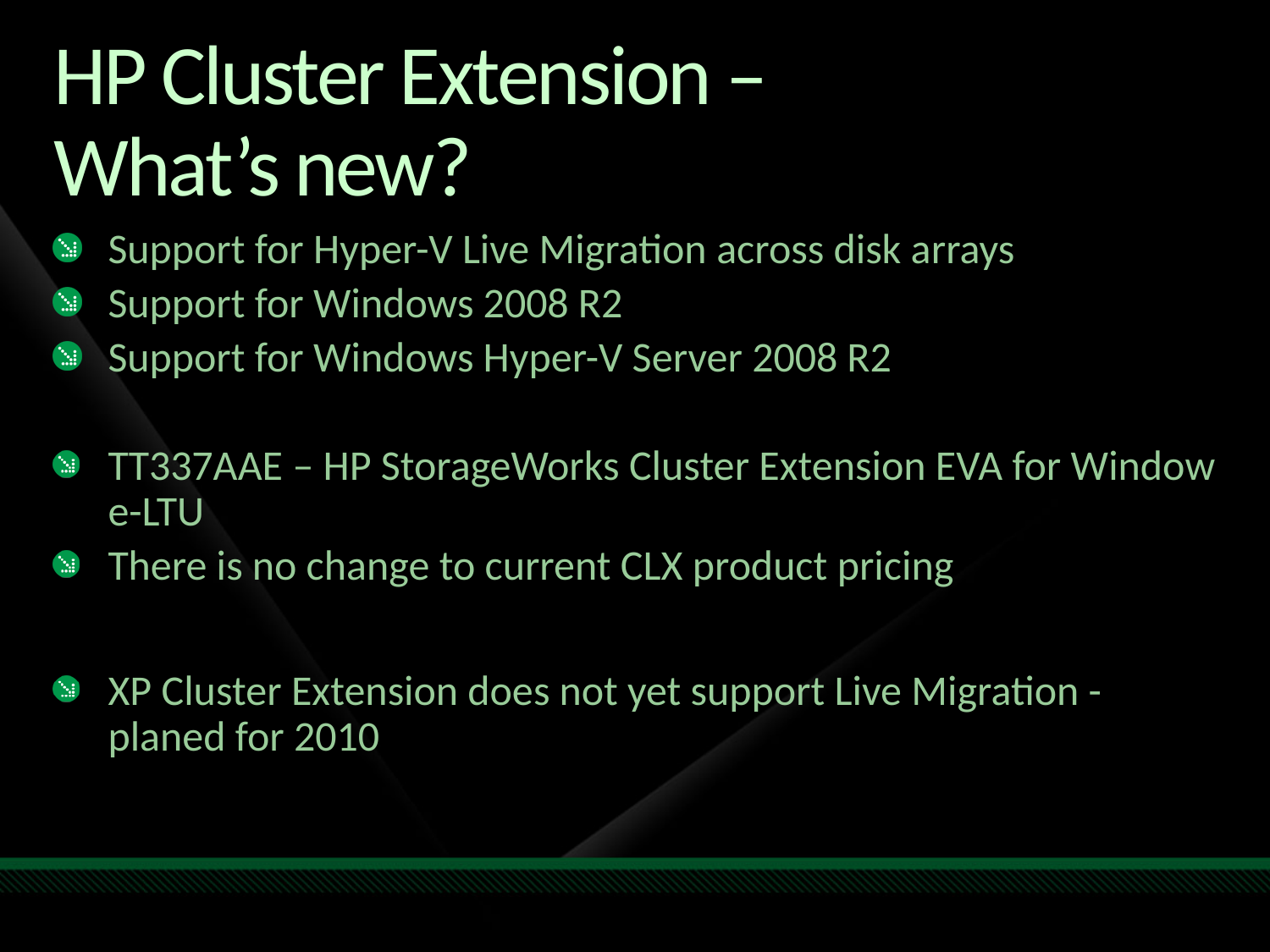

# HP Cluster Extension – What’s new?
Support for Hyper-V Live Migration across disk arrays
Support for Windows 2008 R2
Support for Windows Hyper-V Server 2008 R2

TT337AAE – HP StorageWorks Cluster Extension EVA for Window e-LTU
There is no change to current CLX product pricing

XP Cluster Extension does not yet support Live Migration - planed for 2010